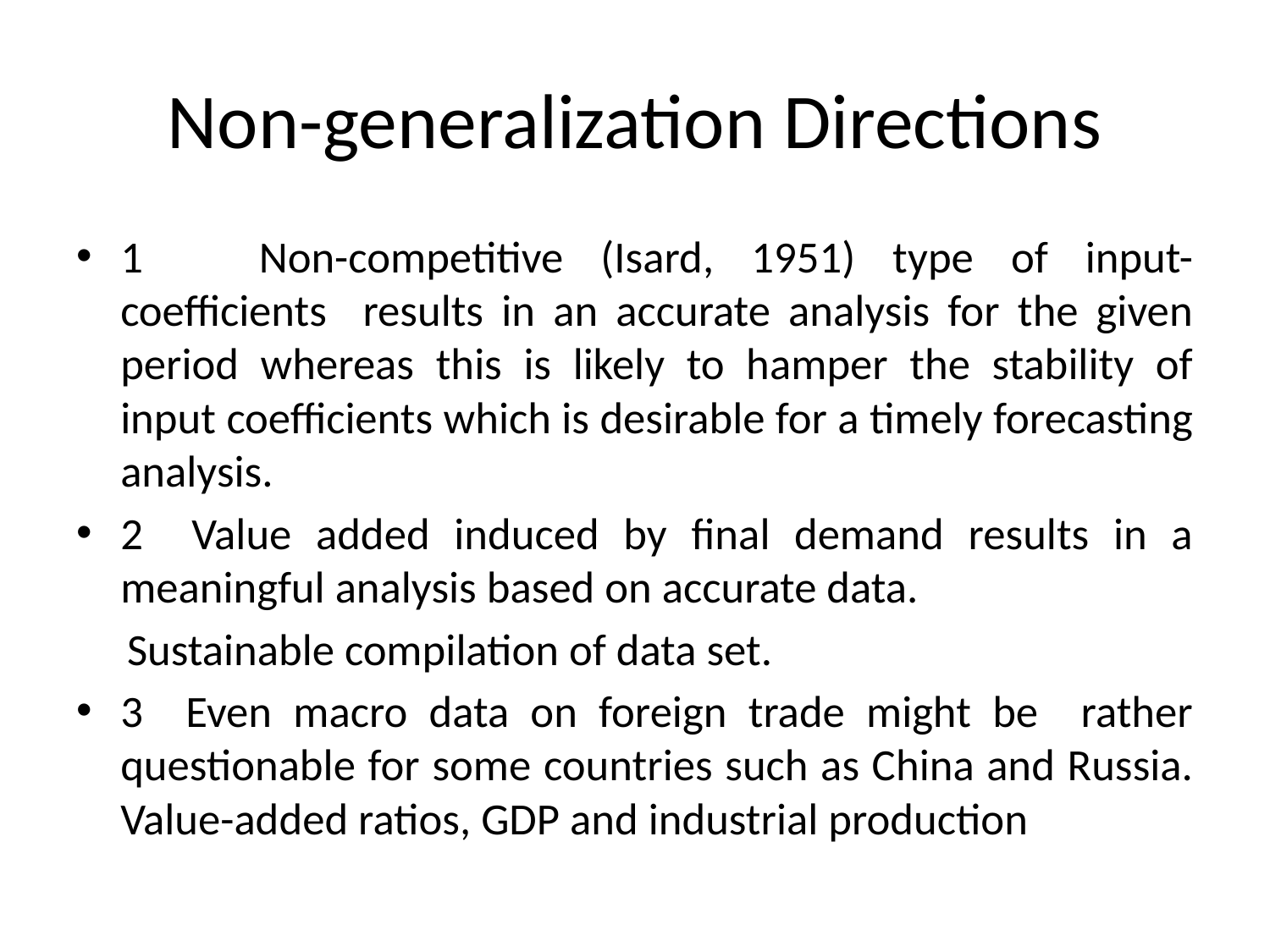

# Non-generalization Directions
1　Non-competitive (Isard, 1951) type of input-coefficients  results in an accurate analysis for the given period whereas this is likely to hamper the stability of input coefficients which is desirable for a timely forecasting analysis.
2  Value added induced by final demand results in a meaningful analysis based on accurate data.
     Sustainable compilation of data set.
3  Even macro data on foreign trade might be  rather questionable for some countries such as China and Russia. Value-added ratios, GDP and industrial production